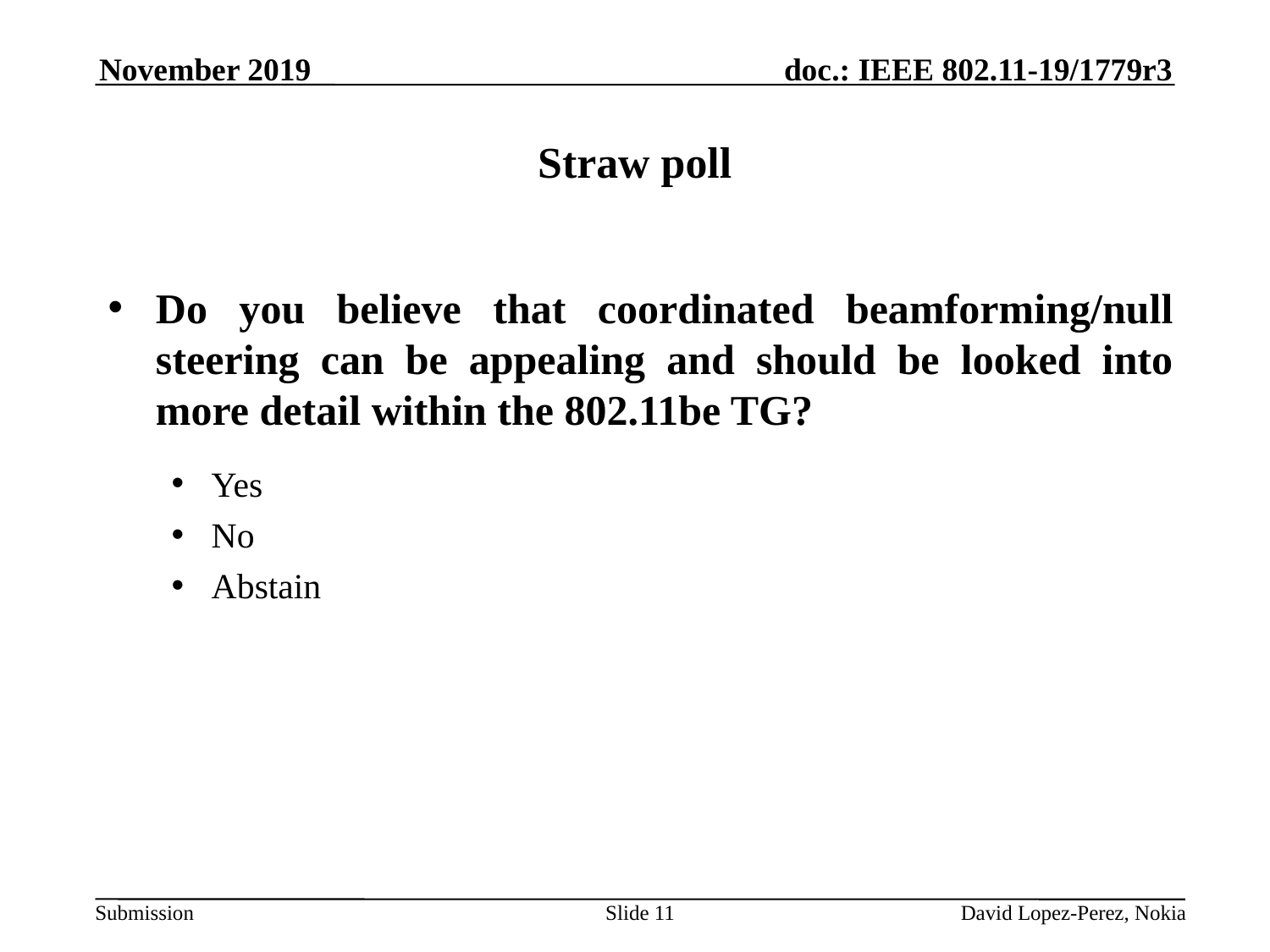

November 2019
# Straw poll
Do you believe that coordinated beamforming/null steering can be appealing and should be looked into more detail within the 802.11be TG?

Yes
No
Abstain

Slide 11
 David Lopez-Perez, Nokia